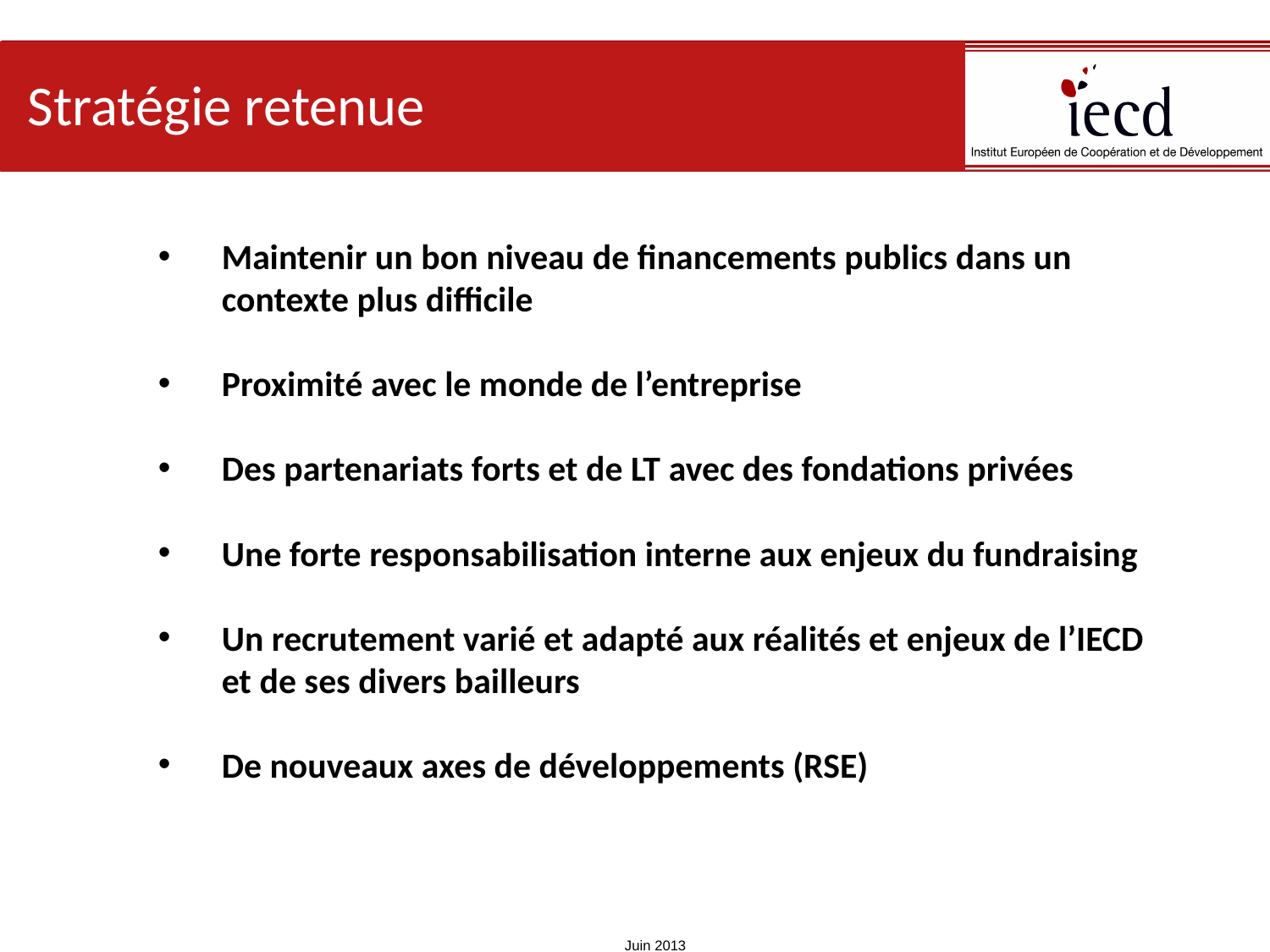

# Stratégie retenue

Maintenir un bon niveau de financements publics dans un contexte plus difficile

Proximité avec le monde de l’entreprise

Des partenariats forts et de LT avec des fondations privées

Une forte responsabilisation interne aux enjeux du fundraising

Un recrutement varié et adapté aux réalités et enjeux de l’IECD et de ses divers bailleurs

De nouveaux axes de développements (RSE)